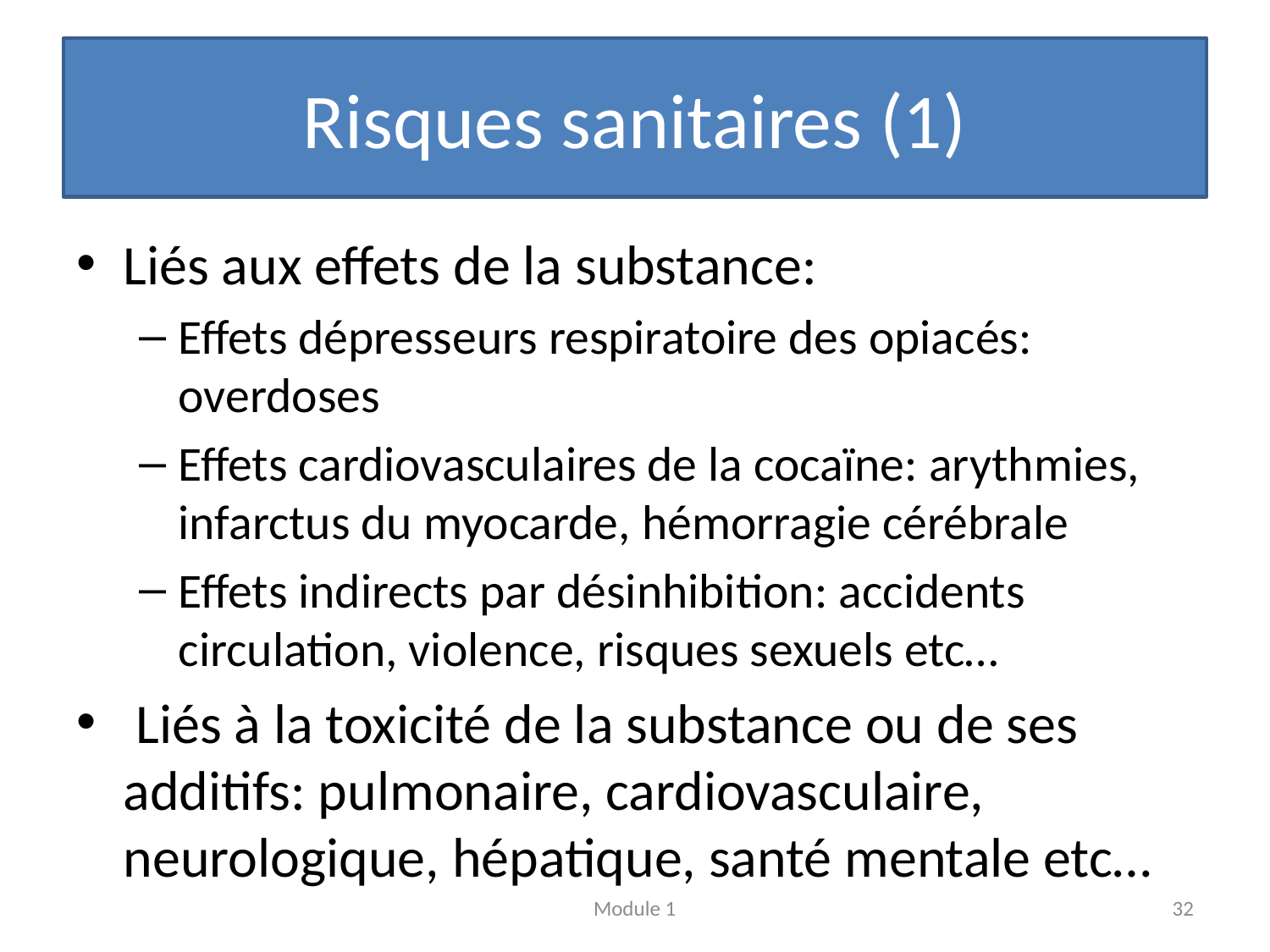

# Risques sanitaires (1)
Liés aux effets de la substance:
Effets dépresseurs respiratoire des opiacés: overdoses
Effets cardiovasculaires de la cocaïne: arythmies, infarctus du myocarde, hémorragie cérébrale
Effets indirects par désinhibition: accidents circulation, violence, risques sexuels etc…
 Liés à la toxicité de la substance ou de ses additifs: pulmonaire, cardiovasculaire, neurologique, hépatique, santé mentale etc…
Module 1
32